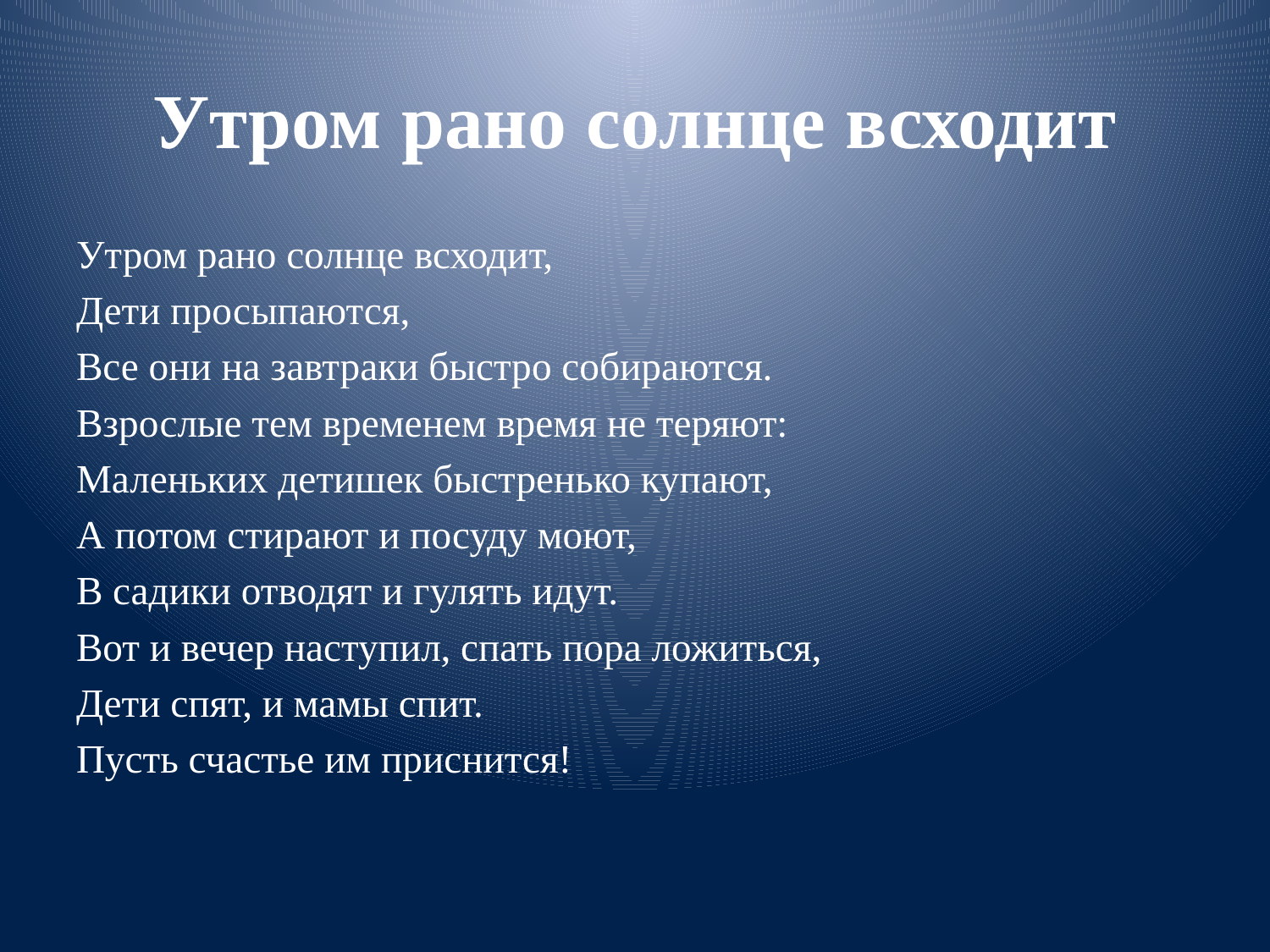

# Утром рано солнце всходит
Утром рано солнце всходит,
Дети просыпаются,
Все они на завтраки быстро собираются.
Взрослые тем временем время не теряют:
Маленьких детишек быстренько купают,
А потом стирают и посуду моют,
В садики отводят и гулять идут.
Вот и вечер наступил, спать пора ложиться,
Дети спят, и мамы спит.
Пусть счастье им приснится!